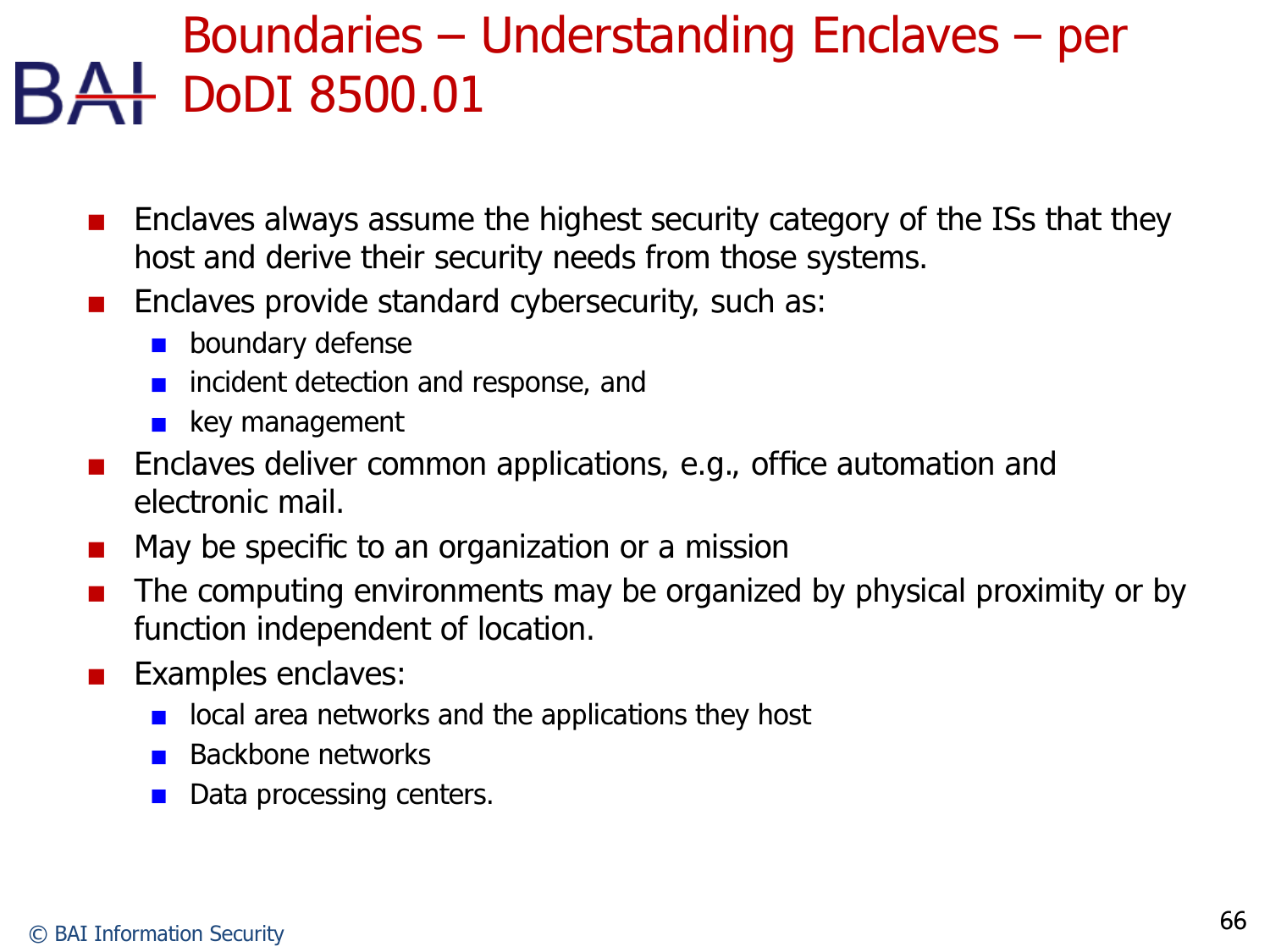

# Boundaries – Understanding Enclaves – per DoDI 8500.01
Enclaves always assume the highest security category of the ISs that they host and derive their security needs from those systems.
Enclaves provide standard cybersecurity, such as:
boundary defense
incident detection and response, and
key management
Enclaves deliver common applications, e.g., office automation and electronic mail.
May be specific to an organization or a mission
The computing environments may be organized by physical proximity or by function independent of location.
Examples enclaves:
local area networks and the applications they host
Backbone networks
Data processing centers.